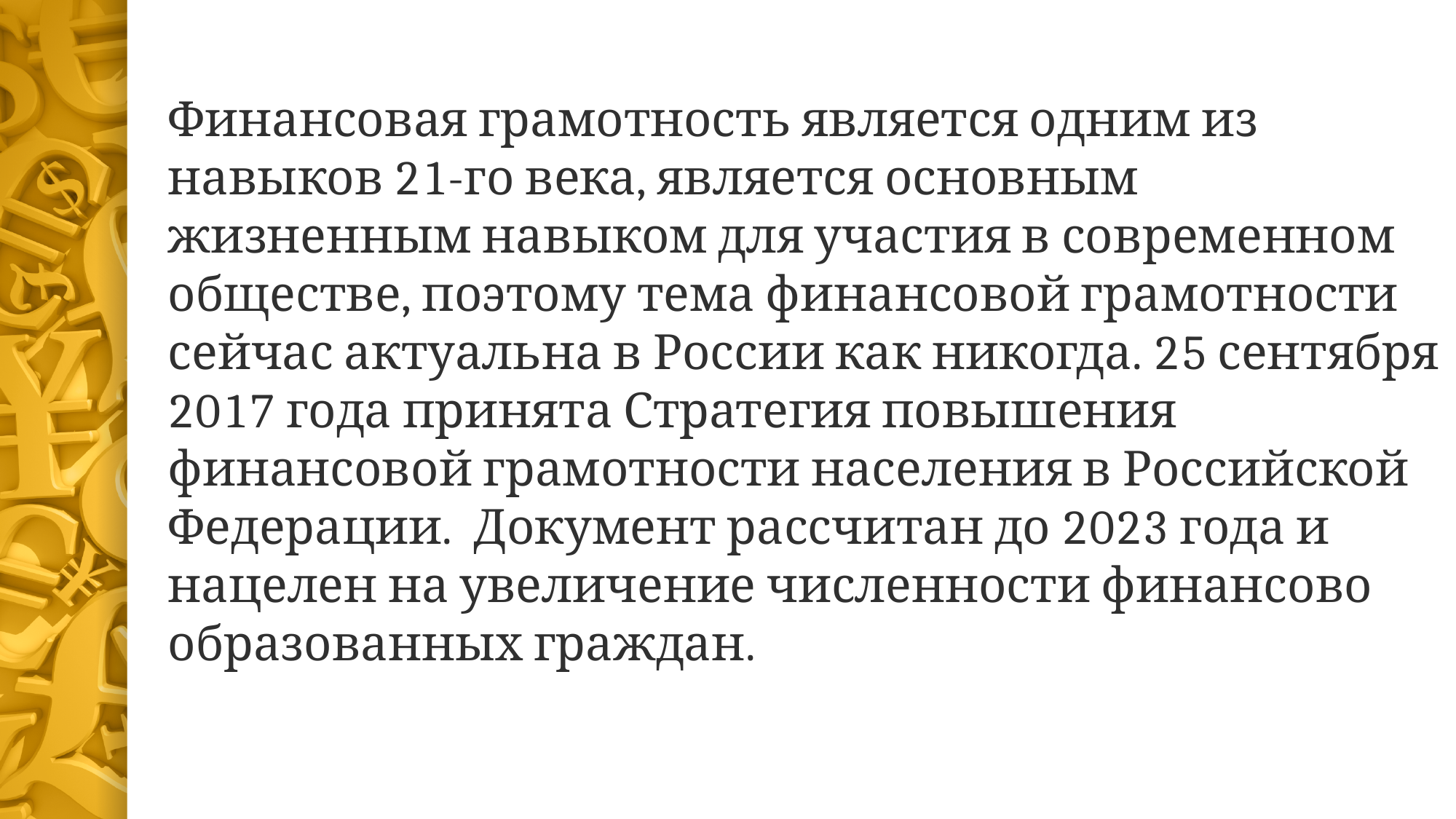

Финансовая грамотность является одним из навыков 21-го века, является основным жизненным навыком для участия в современном обществе, поэтому тема финансовой грамотности сейчас актуальна в России как никогда. 25 сентября 2017 года принята Стратегия повышения финансовой грамотности населения в Российской Федерации.  Документ рассчитан до 2023 года и нацелен на увеличение численности финансово образованных граждан.